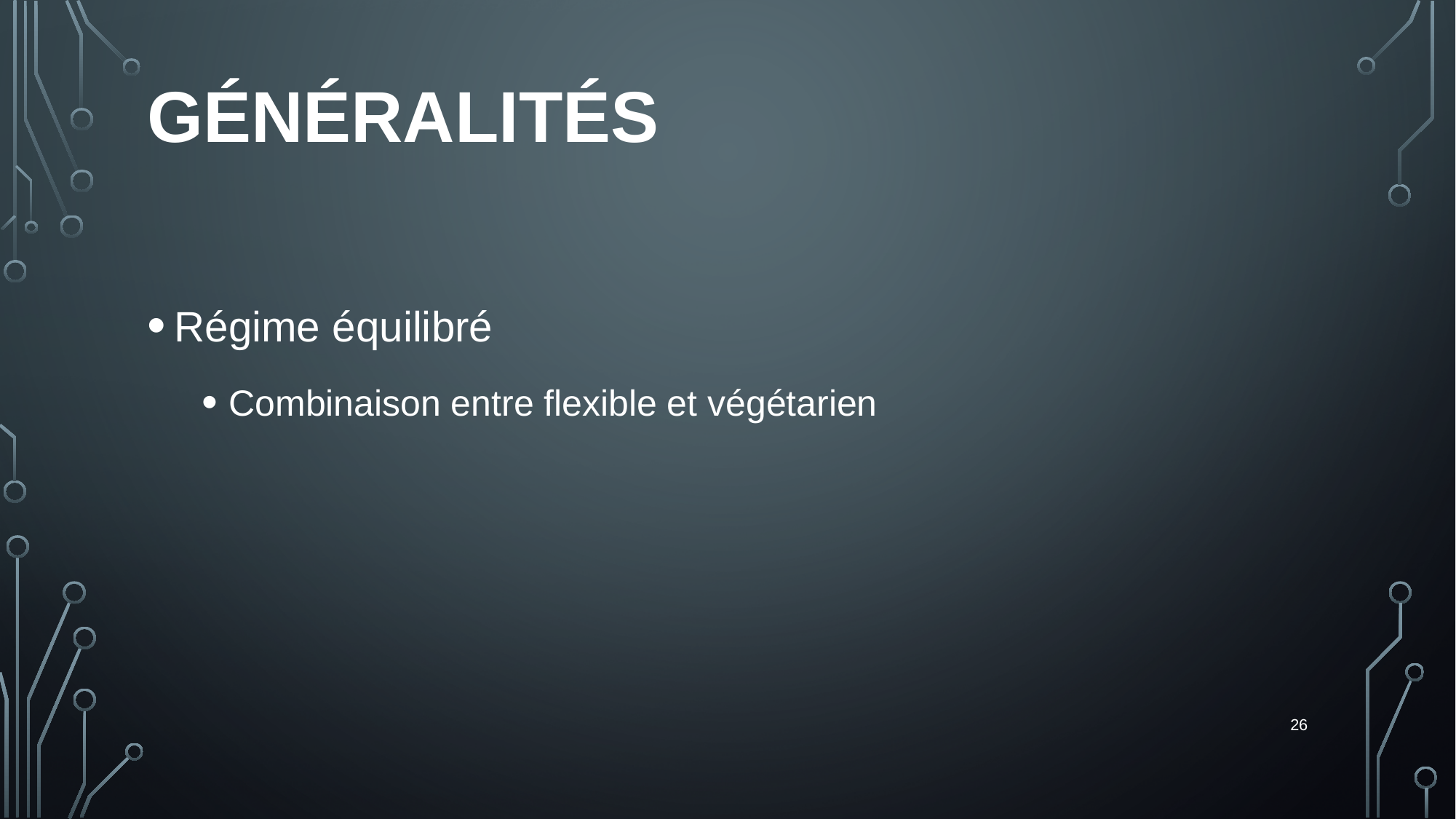

# GÉNÉRALITÉS
Régime équilibré
Combinaison entre flexible et végétarien
26